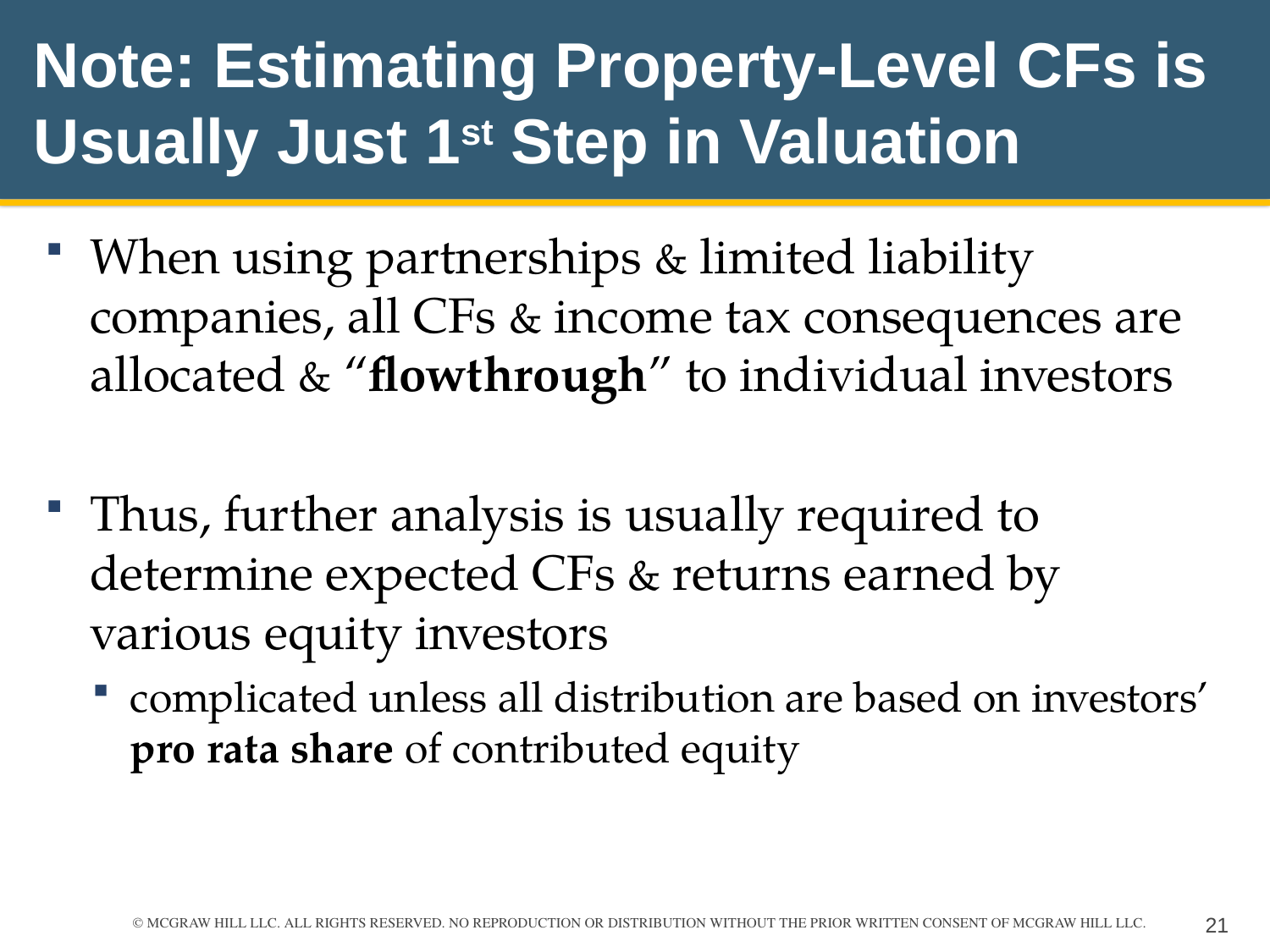

# Note: Estimating Property-Level CFs is Usually Just 1st Step in Valuation
When using partnerships & limited liability companies, all CFs & income tax consequences are allocated & “flowthrough” to individual investors

Thus, further analysis is usually required to determine expected CFs & returns earned by various equity investors
complicated unless all distribution are based on investors’ pro rata share of contributed equity
© MCGRAW HILL LLC. ALL RIGHTS RESERVED. NO REPRODUCTION OR DISTRIBUTION WITHOUT THE PRIOR WRITTEN CONSENT OF MCGRAW HILL LLC.
21